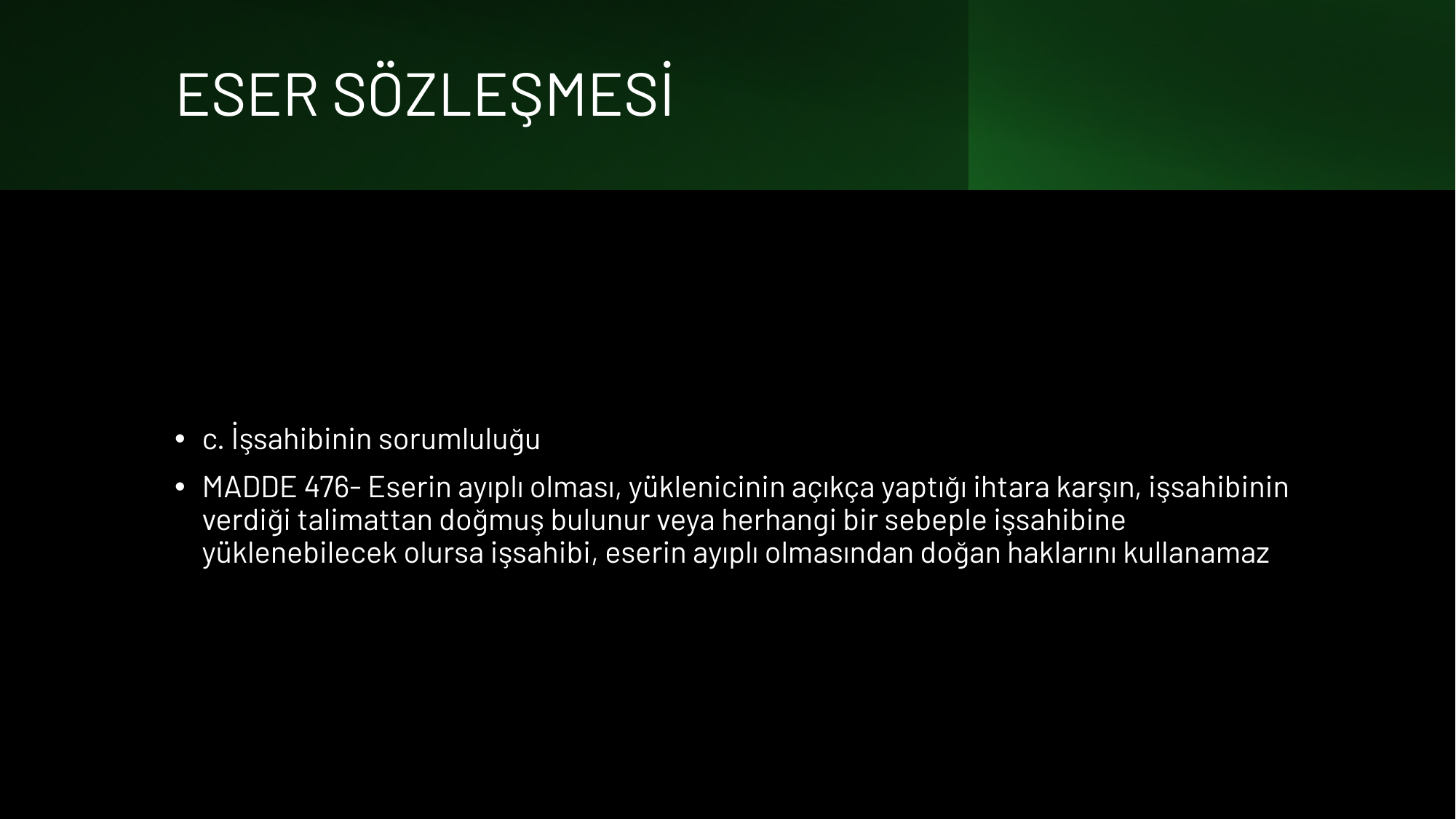

# ESER SÖZLEŞMESİ
c. İşsahibinin sorumluluğu
MADDE 476- Eserin ayıplı olması, yüklenicinin açıkça yaptığı ihtara karşın, işsahibinin verdiği talimattan doğmuş bulunur veya herhangi bir sebeple işsahibine yüklenebilecek olursa işsahibi, eserin ayıplı olmasından doğan haklarını kullanamaz